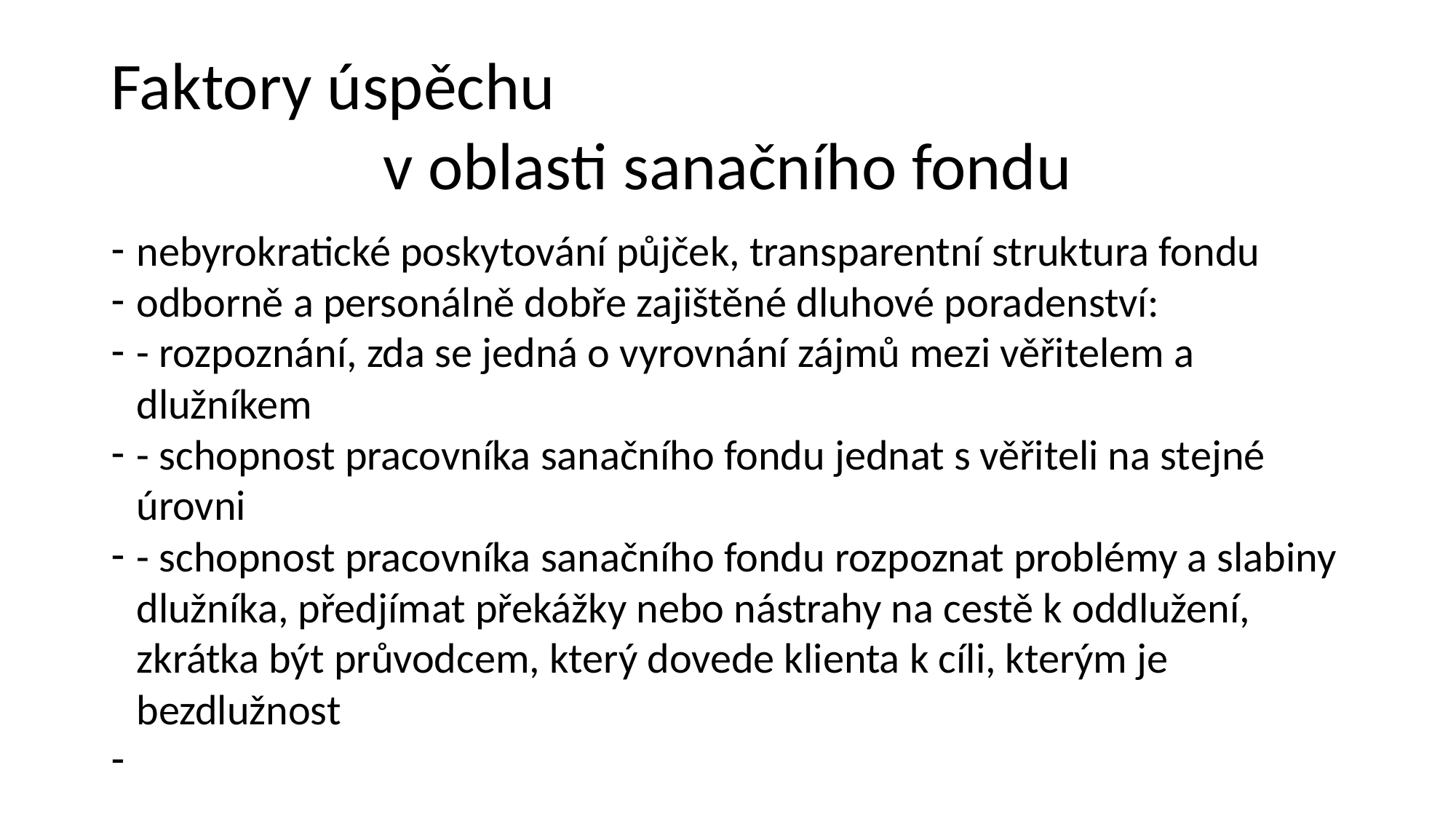

Faktory úspěchu
v oblasti sanačního fondu
nebyrokratické poskytování půjček, transparentní struktura fondu
odborně a personálně dobře zajištěné dluhové poradenství:
- rozpoznání, zda se jedná o vyrovnání zájmů mezi věřitelem a dlužníkem
- schopnost pracovníka sanačního fondu jednat s věřiteli na stejné úrovni
- schopnost pracovníka sanačního fondu rozpoznat problémy a slabiny dlužníka, předjímat překážky nebo nástrahy na cestě k oddlužení, zkrátka být průvodcem, který dovede klienta k cíli, kterým je bezdlužnost